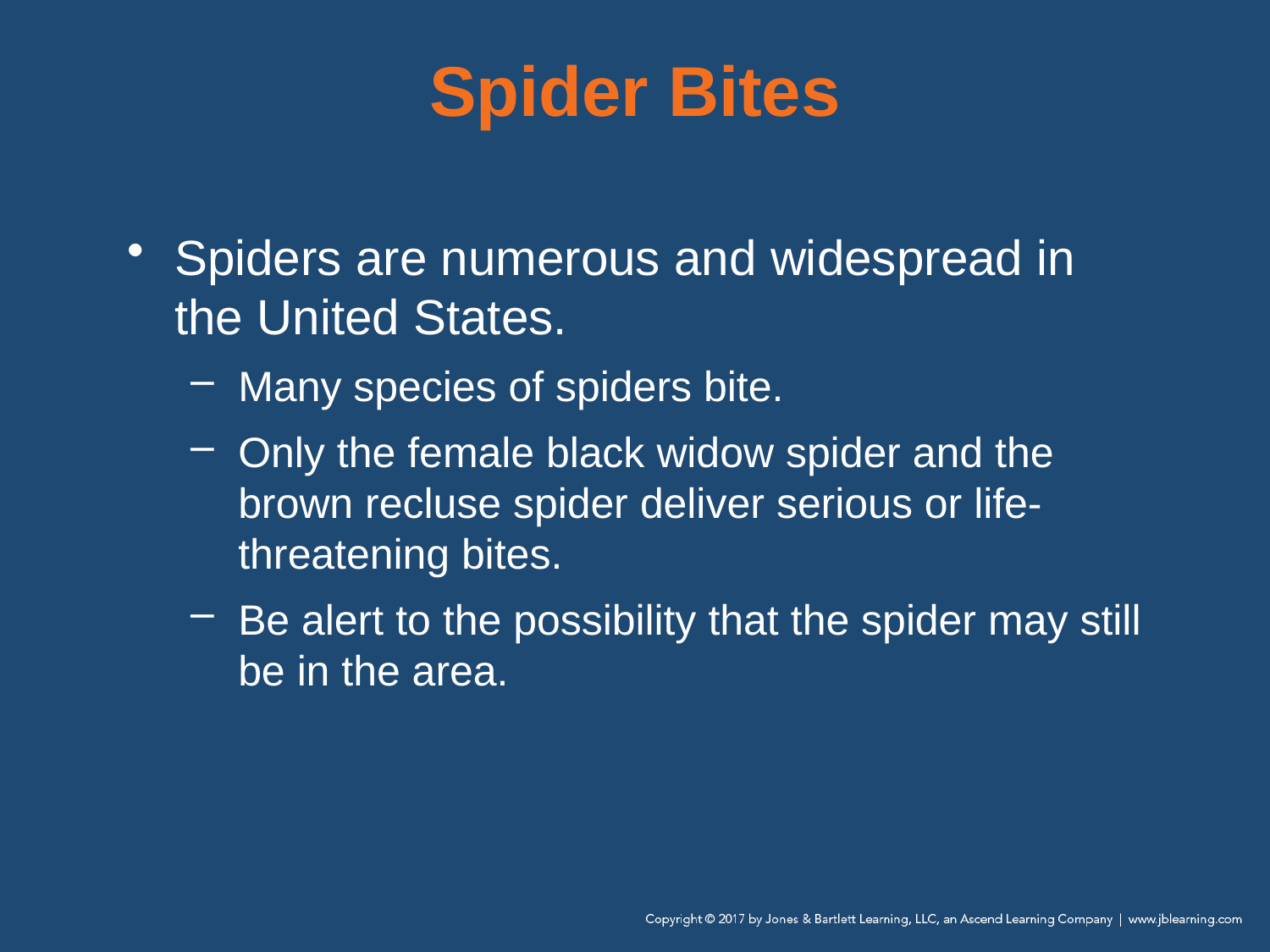

# Spider Bites
Spiders are numerous and widespread in the United States.
Many species of spiders bite.
Only the female black widow spider and the brown recluse spider deliver serious or life-threatening bites.
Be alert to the possibility that the spider may still be in the area.